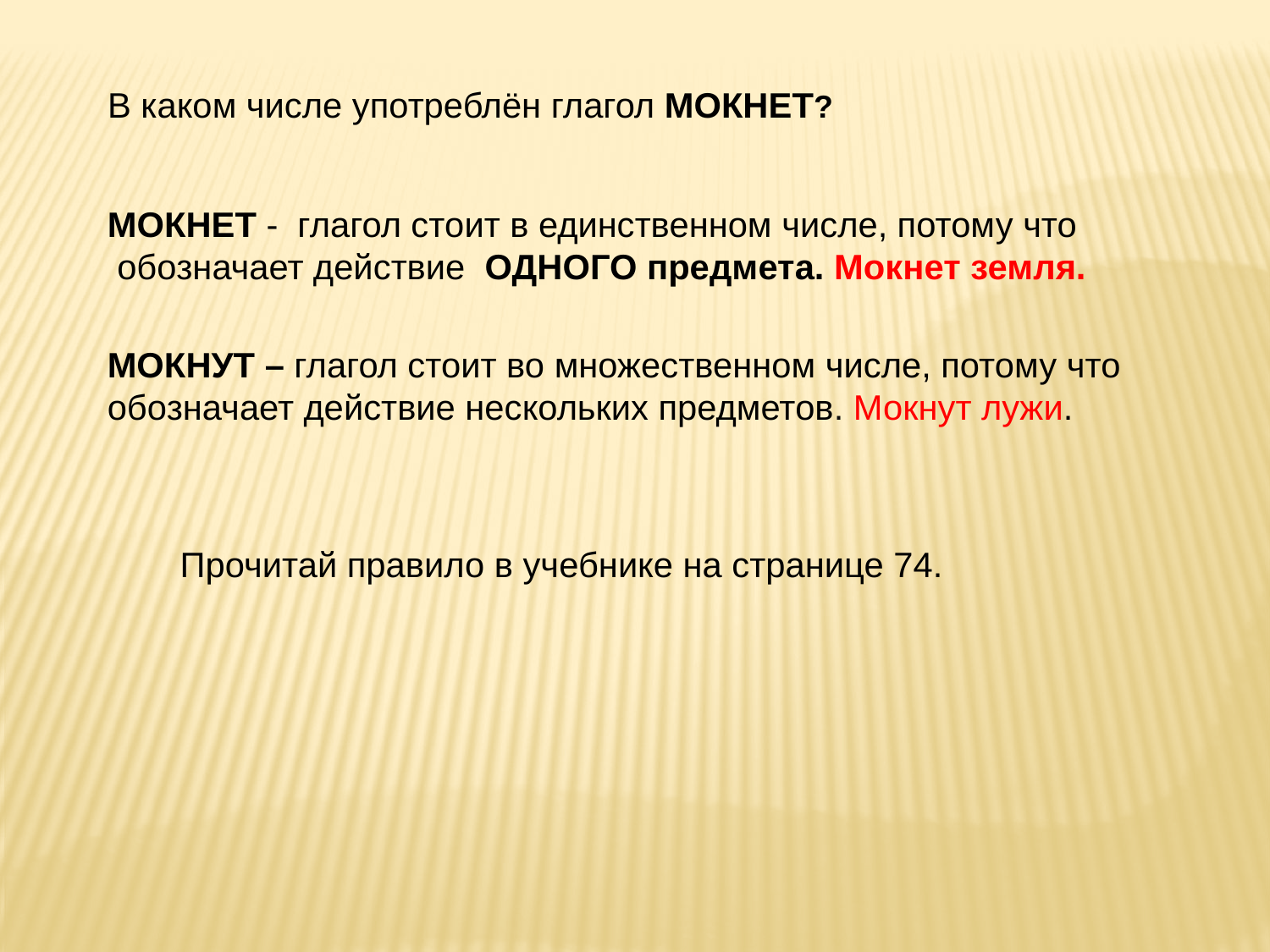

В каком числе употреблён глагол МОКНЕТ?
МОКНЕТ -  глагол стоит в единственном числе, потому что
 обозначает действие  ОДНОГО предмета. Мокнет земля.
МОКНУТ – глагол стоит во множественном числе, потому что обозначает действие нескольких предметов. Мокнут лужи.
Прочитай правило в учебнике на странице 74.